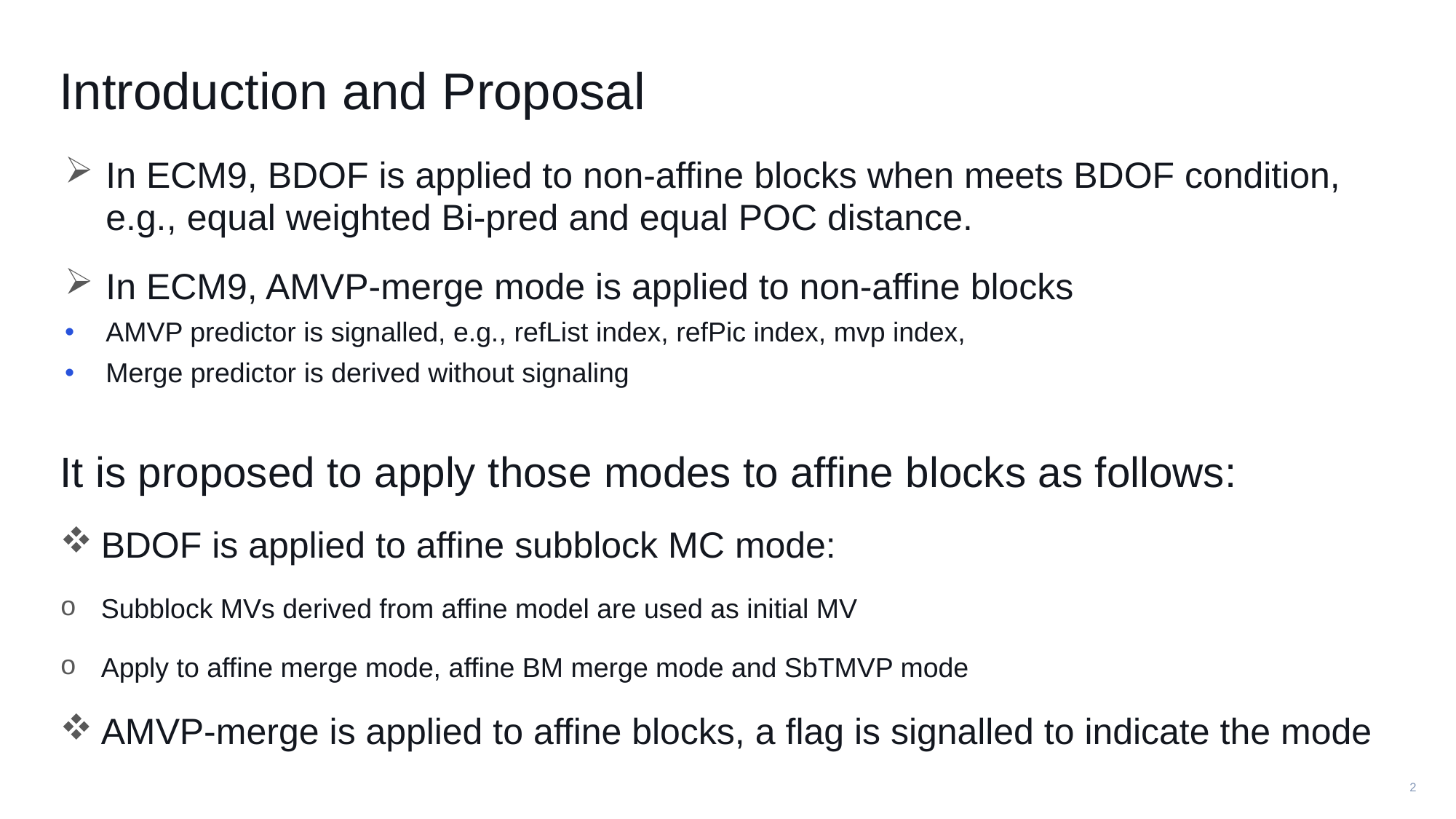

# Introduction and Proposal
In ECM9, BDOF is applied to non-affine blocks when meets BDOF condition, e.g., equal weighted Bi-pred and equal POC distance.
In ECM9, AMVP-merge mode is applied to non-affine blocks
AMVP predictor is signalled, e.g., refList index, refPic index, mvp index,
Merge predictor is derived without signaling

It is proposed to apply those modes to affine blocks as follows:
BDOF is applied to affine subblock MC mode:
Subblock MVs derived from affine model are used as initial MV
Apply to affine merge mode, affine BM merge mode and SbTMVP mode
AMVP-merge is applied to affine blocks, a flag is signalled to indicate the mode